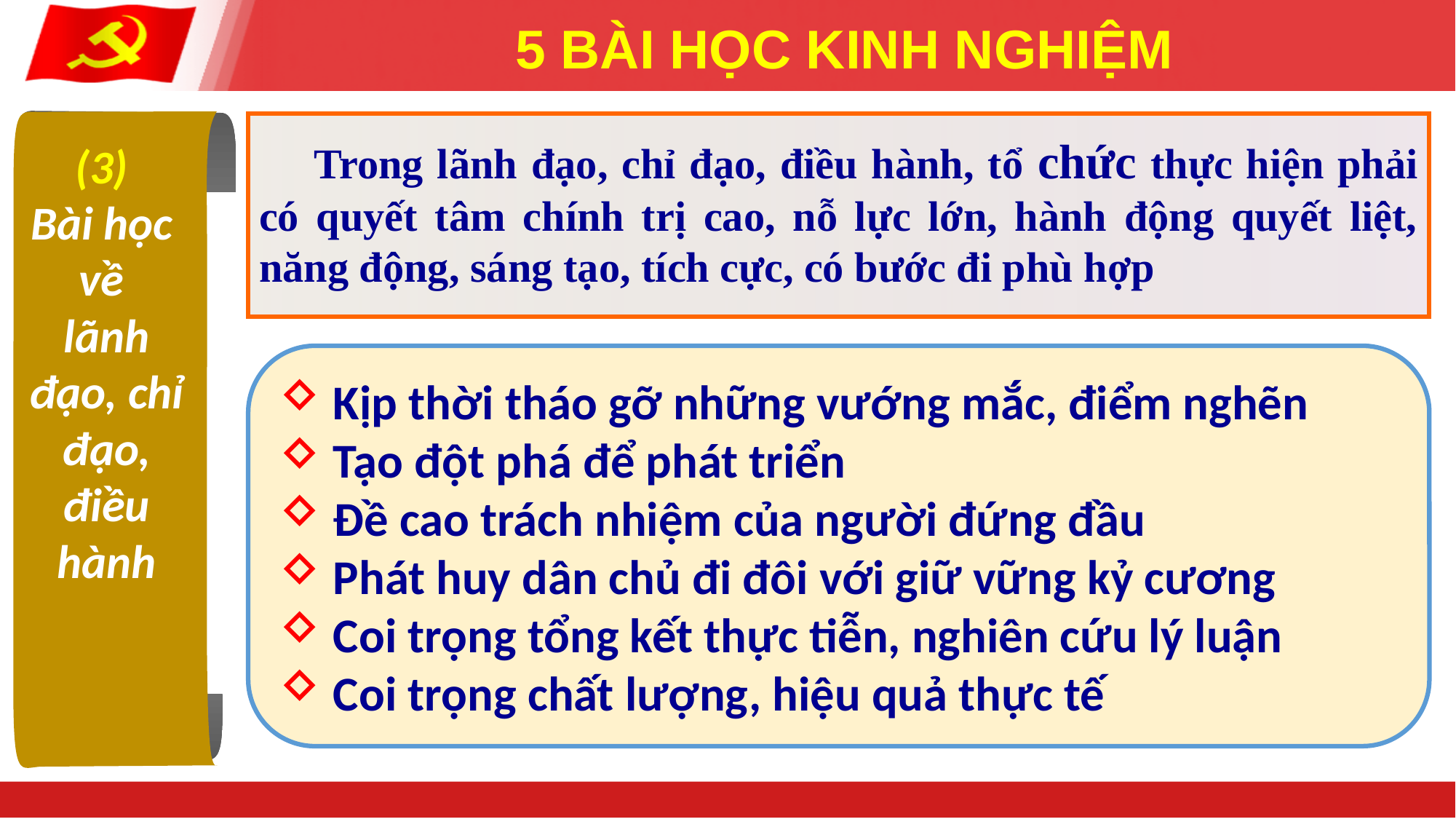

# 5 BÀI HỌC KINH NGHIỆM

    Trong lãnh đạo, chỉ đạo, điều hành, tổ chức thực hiện phải có quyết tâm chính trị cao, nỗ lực lớn, hành động quyết liệt, năng động, sáng tạo, tích cực, có bước đi phù hợp
(3)
Bài học
về
lãnh đạo, chỉ đạo, điều hành
Kịp thời tháo gỡ những vướng mắc, điểm nghẽn
Tạo đột phá để phát triển
Đề cao trách nhiệm của người đứng đầu
Phát huy dân chủ đi đôi với giữ vững kỷ cương
Coi trọng tổng kết thực tiễn, nghiên cứu lý luận
Coi trọng chất lượng, hiệu quả thực tế